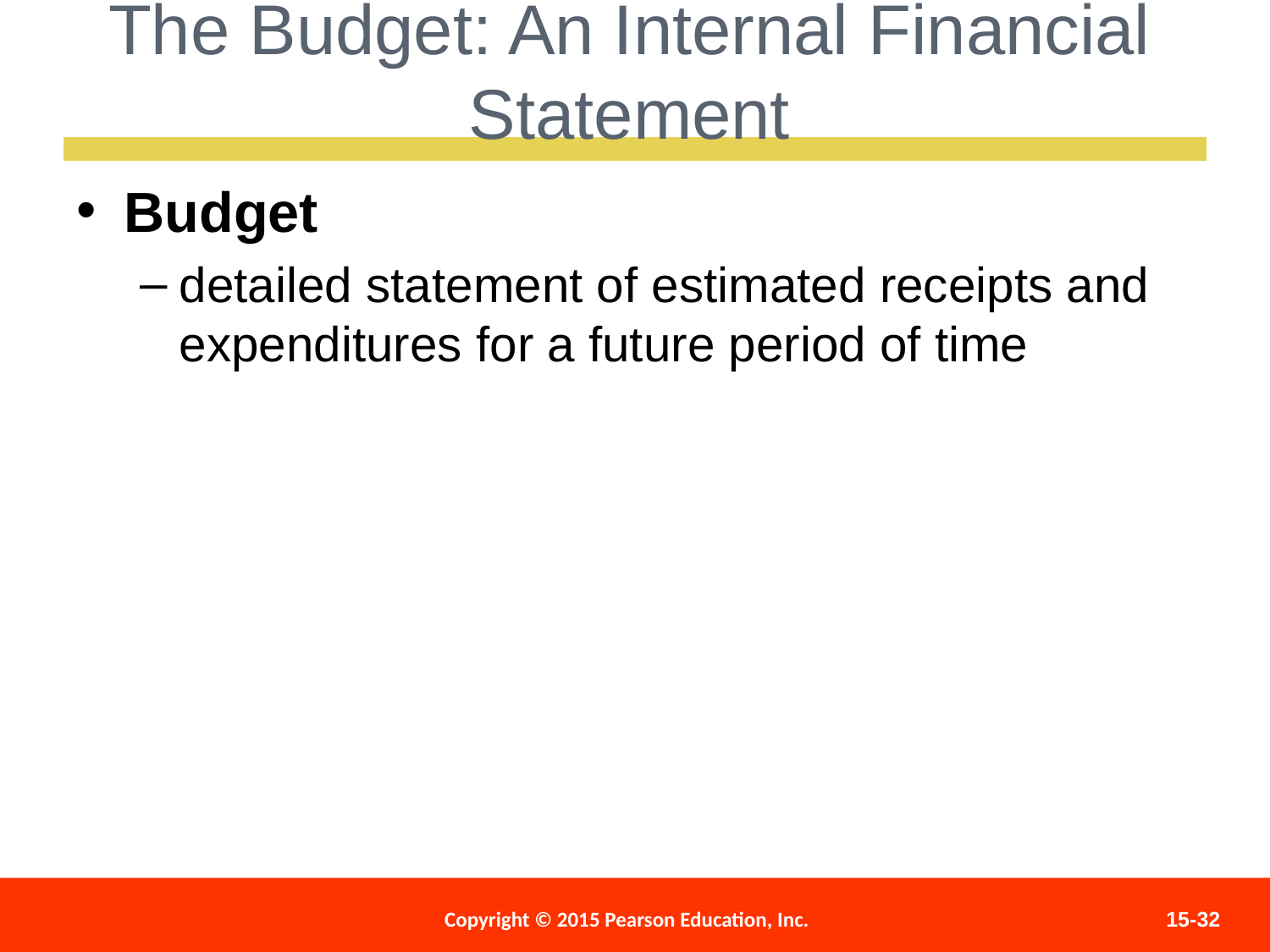

The Budget: An Internal Financial Statement
Budget
detailed statement of estimated receipts and expenditures for a future period of time